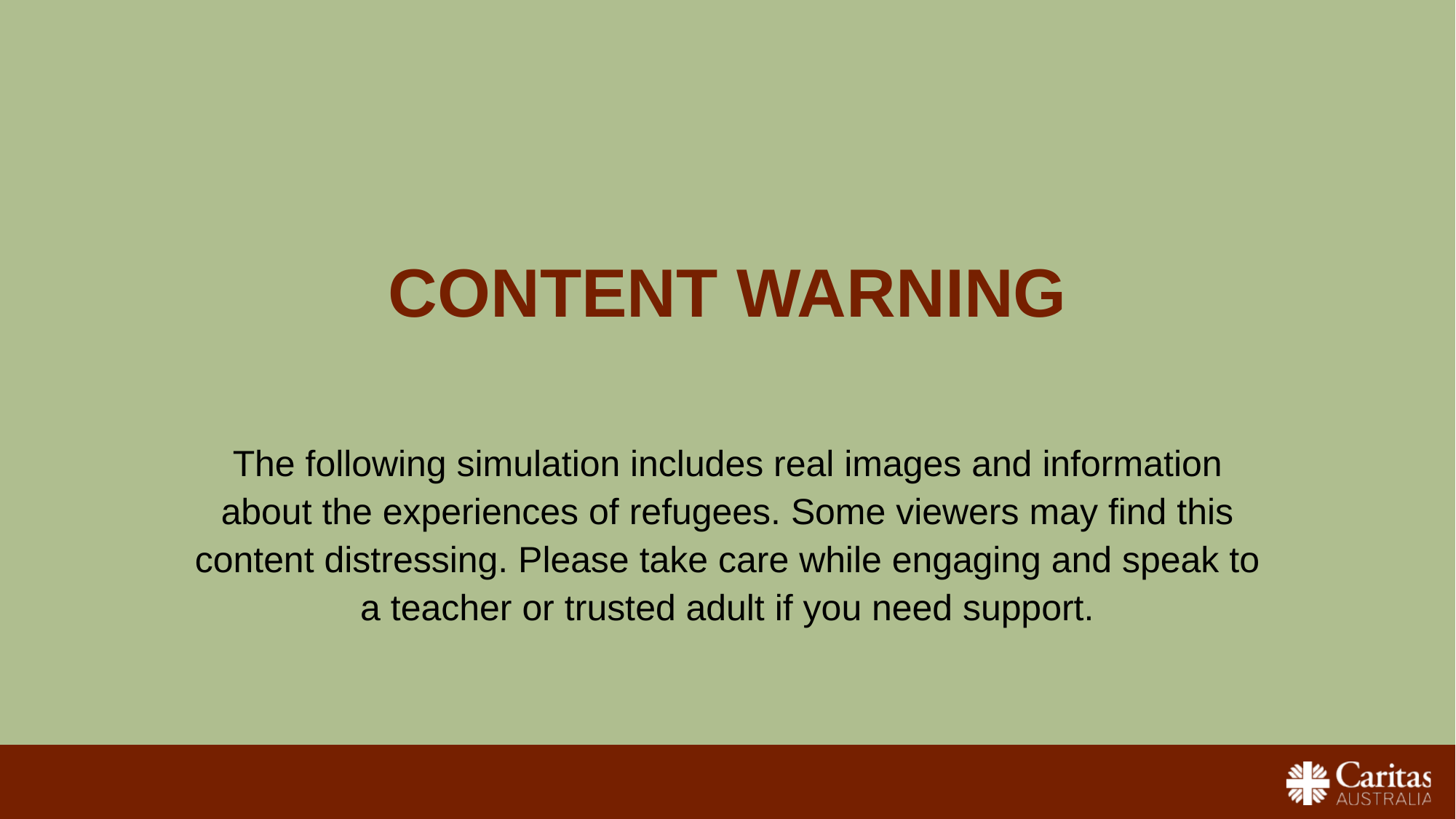

# Content Warning
The following simulation includes real images and information about the experiences of refugees. Some viewers may find this content distressing. Please take care while engaging and speak to a teacher or trusted adult if you need support.